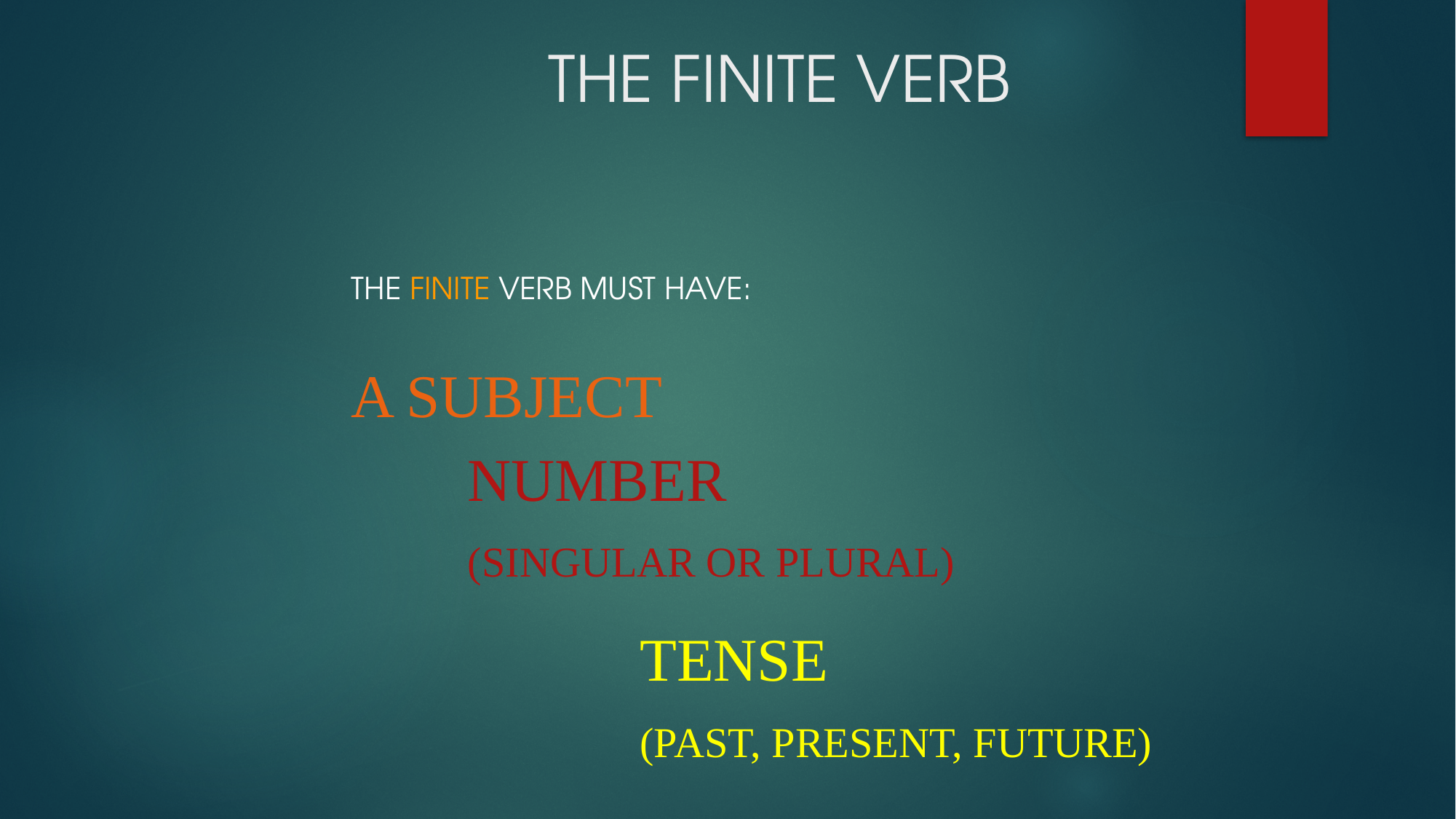

# THE FINITE VERB
THE FINITE VERB MUST HAVE:
A SUBJECT

NUMBER
(SINGULAR OR PLURAL)
TENSE
(PAST, PRESENT, FUTURE)